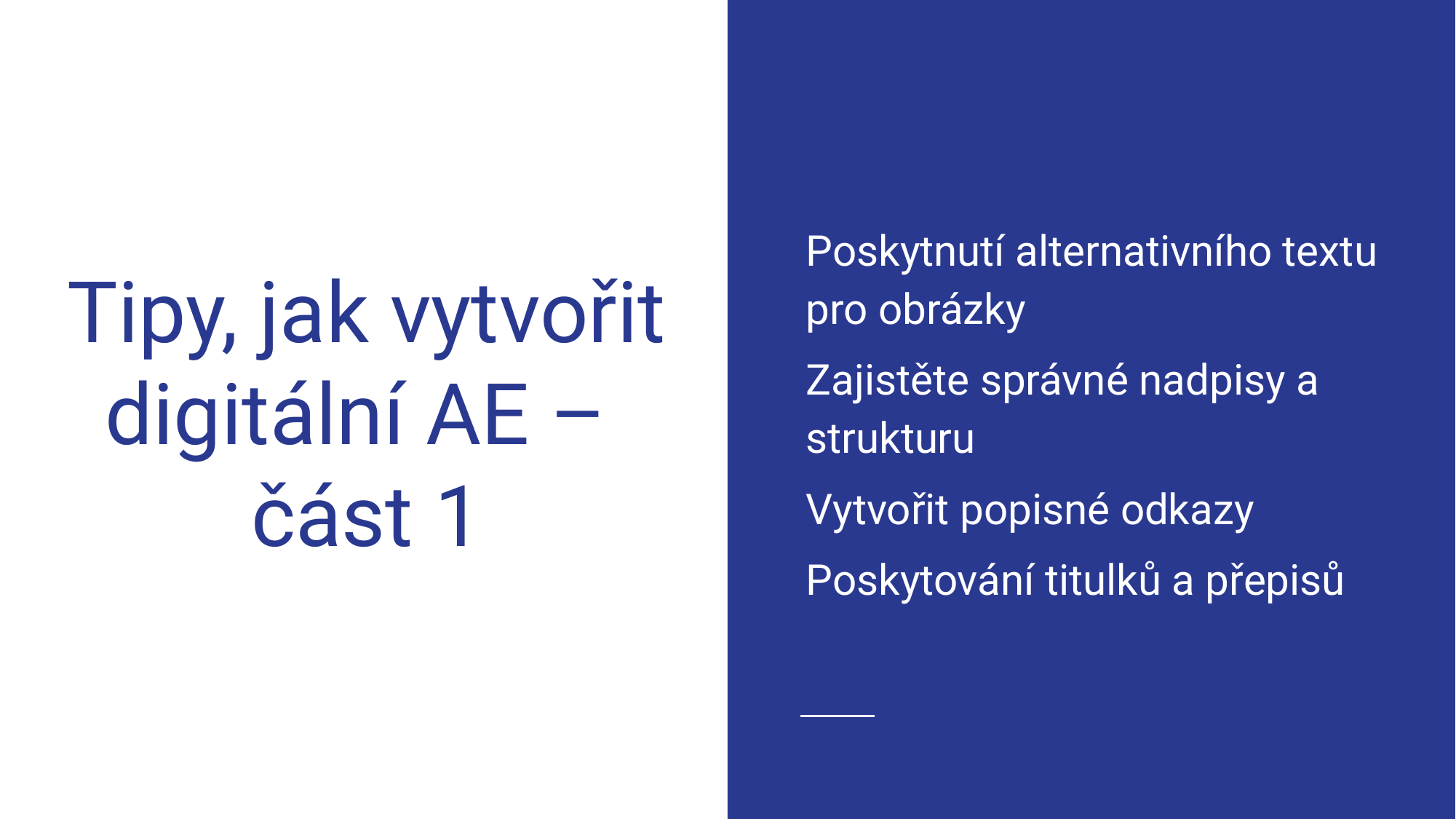

Poskytnutí alternativního textu pro obrázky
Zajistěte správné nadpisy a strukturu
Vytvořit popisné odkazy
Poskytování titulků a přepisů
# Tipy, jak vytvořit digitální AE –  část 1